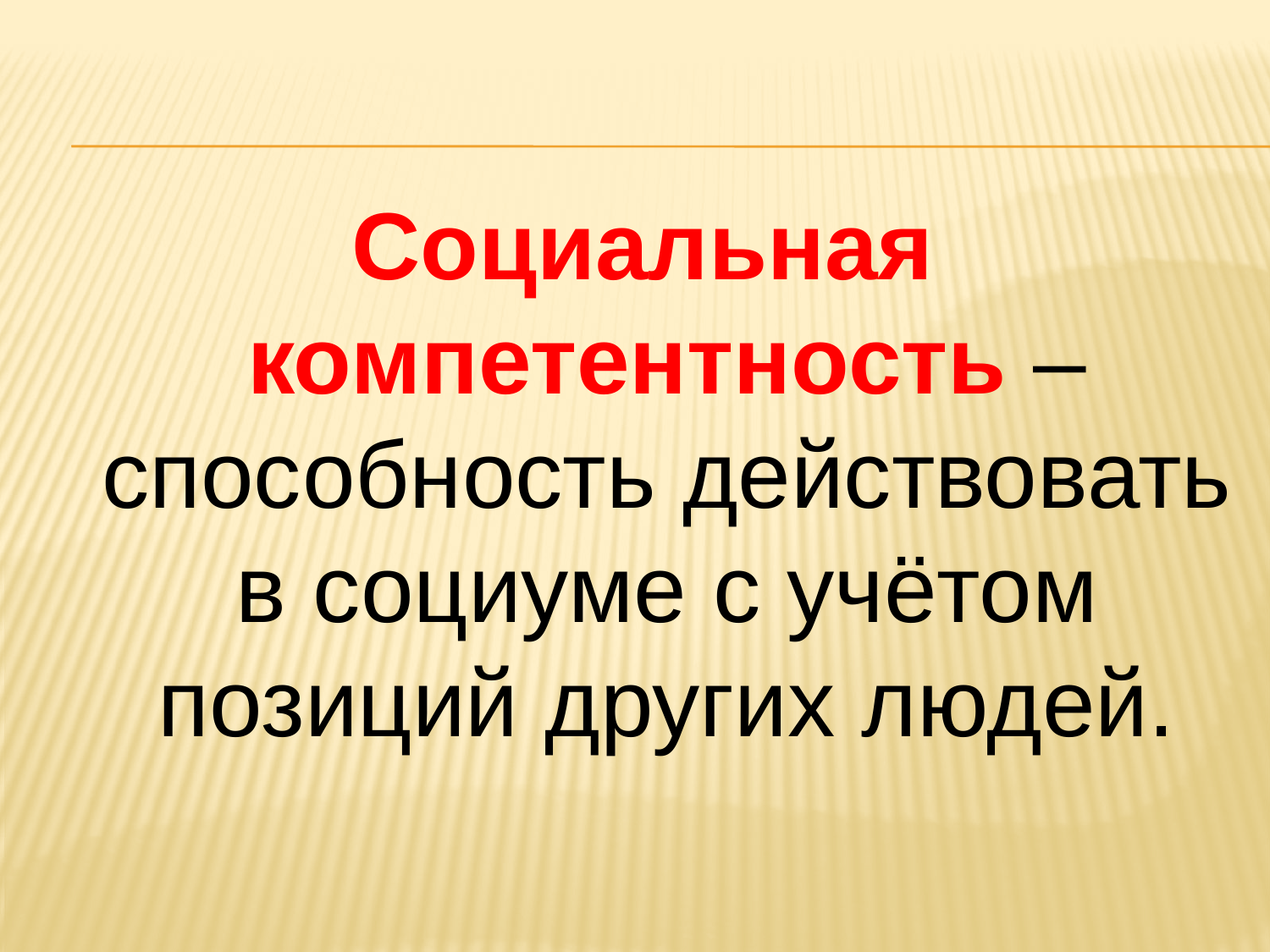

#
Социальная компетентность – способность действовать в социуме с учётом позиций других людей.